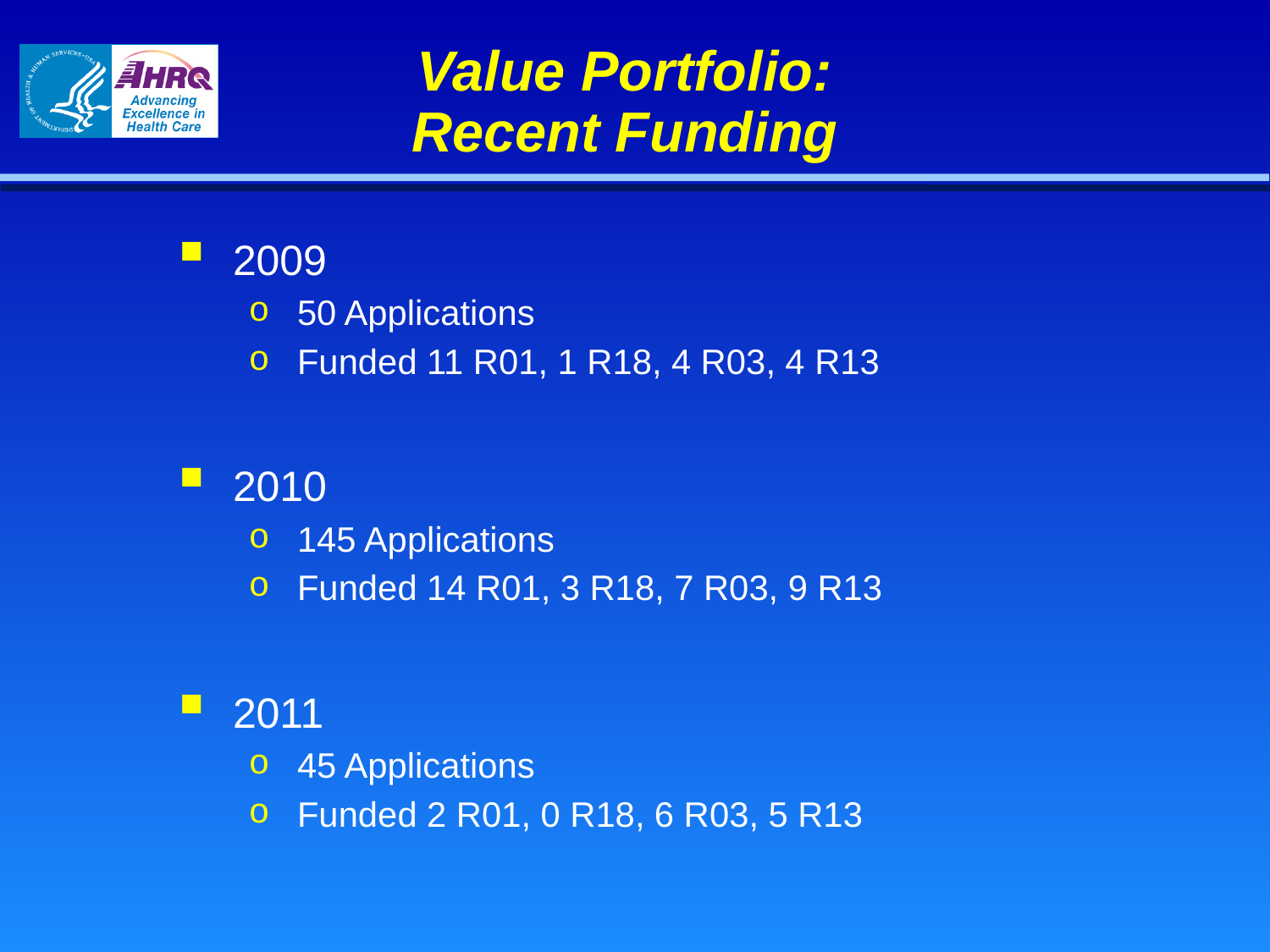

# Value Portfolio:
Recent Funding
2009
50 Applications
Funded 11 R01, 1 R18, 4 R03, 4 R13

2010
145 Applications
Funded 14 R01, 3 R18, 7 R03, 9 R13

2011
45 Applications
Funded 2 R01, 0 R18, 6 R03, 5 R13